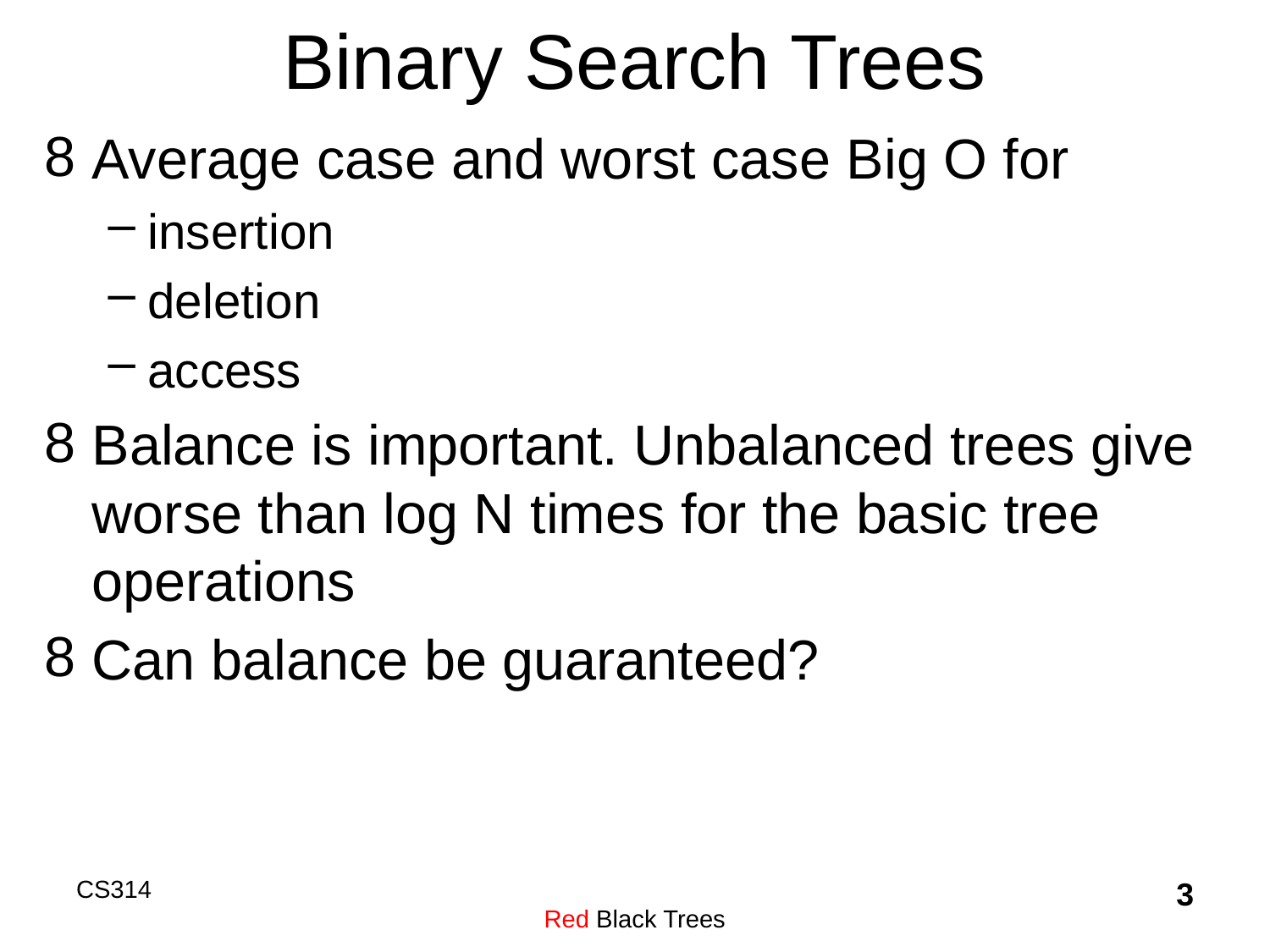

# Binary Search Trees
Average case and worst case Big O for
insertion
deletion
access
Balance is important. Unbalanced trees give worse than log N times for the basic tree operations
Can balance be guaranteed?
CS314

Red Black Trees
3